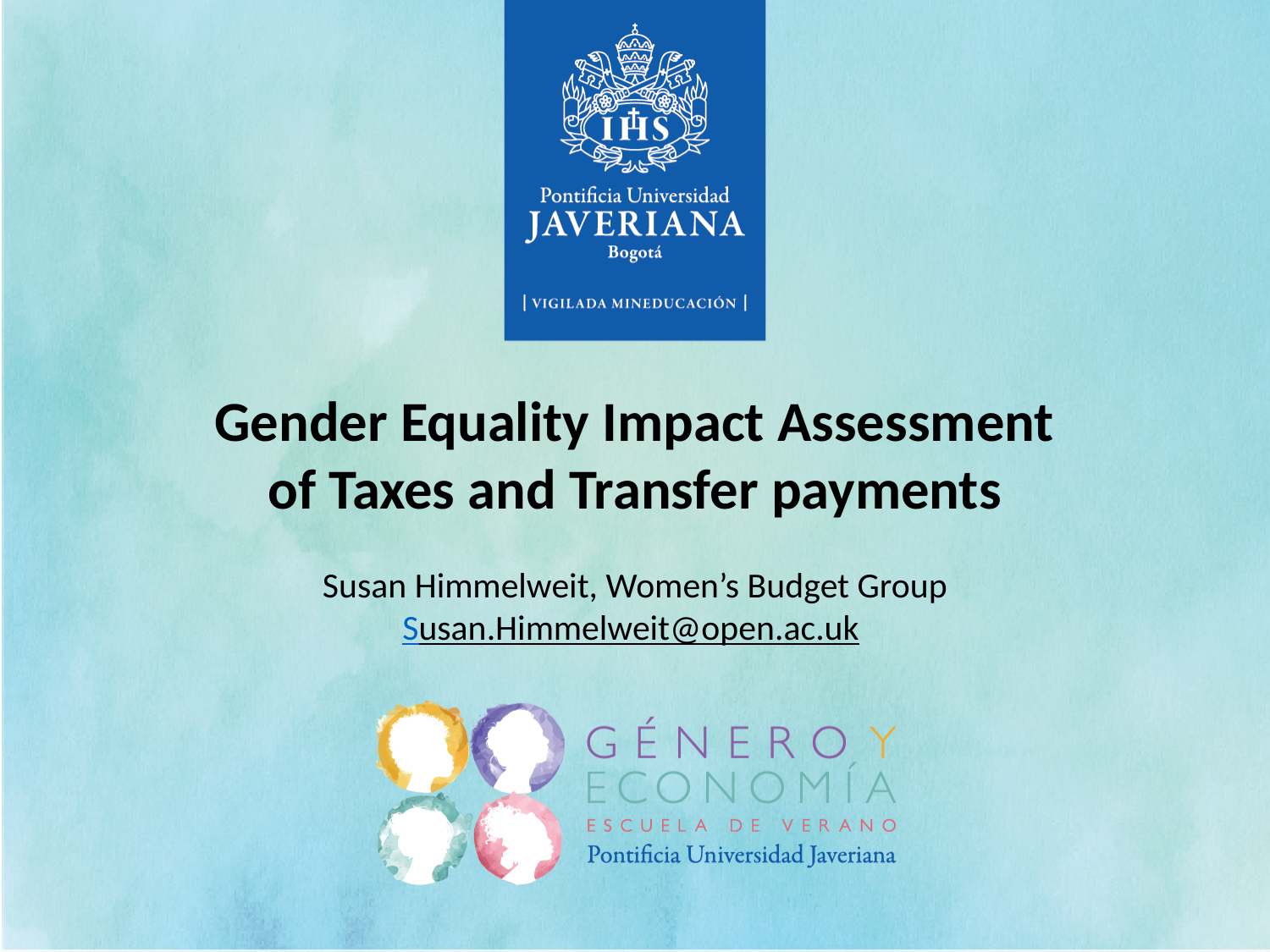

Gender Equality Impact Assessment of Taxes and Transfer payments

Susan Himmelweit, Women’s Budget Group
Susan.Himmelweit@open.ac.uk